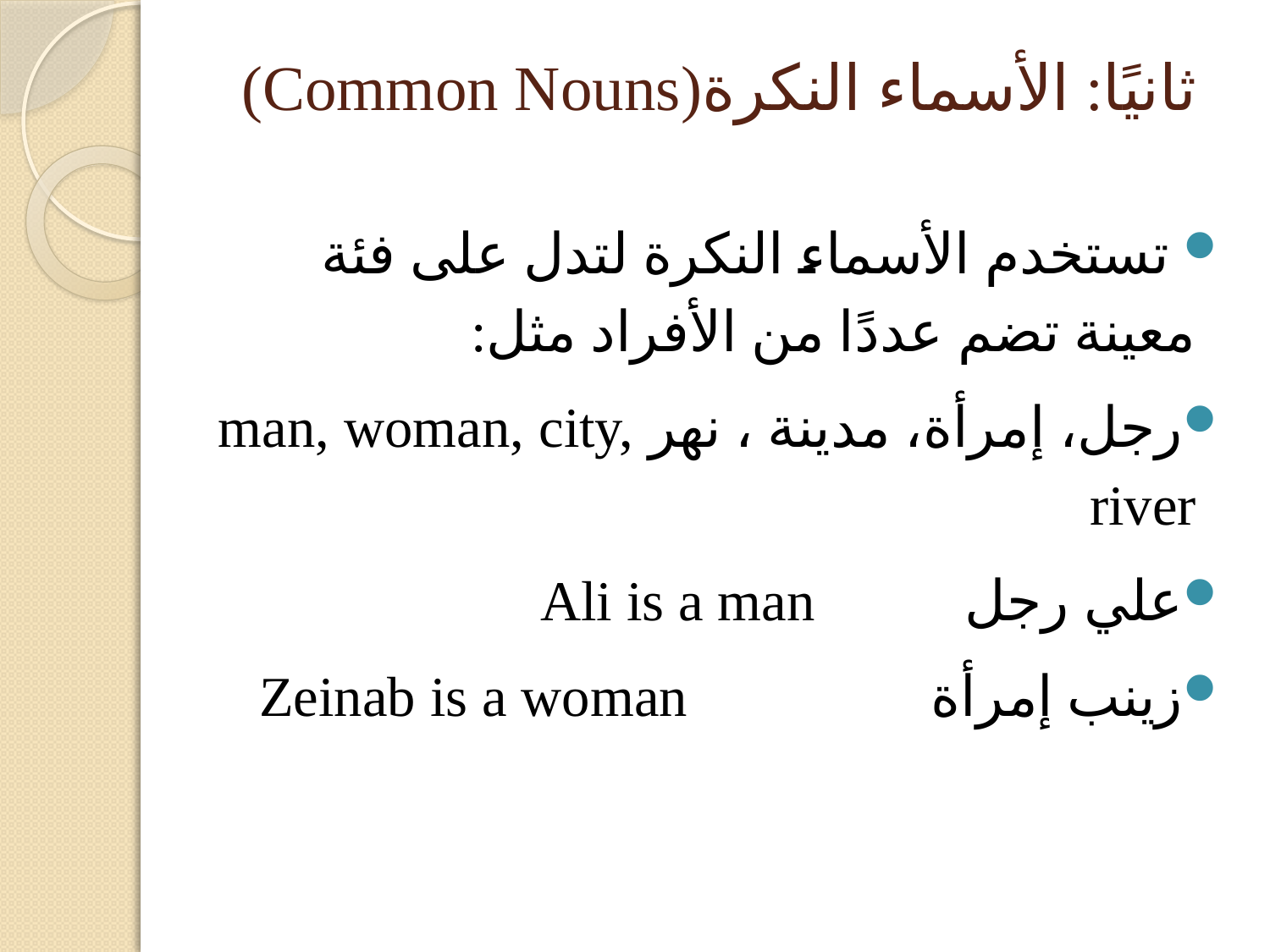

# ثانيًا: الأسماء النكرة	(Common Nouns)
 تستخدم الأسماء النكرة لتدل على فئة معينة تضم عددًا من الأفراد مثل:
رجل، إمرأة، مدينة ، نهر 	man, woman, city, river
علي رجل			Ali is a man
زينب إمرأة			Zeinab is a woman